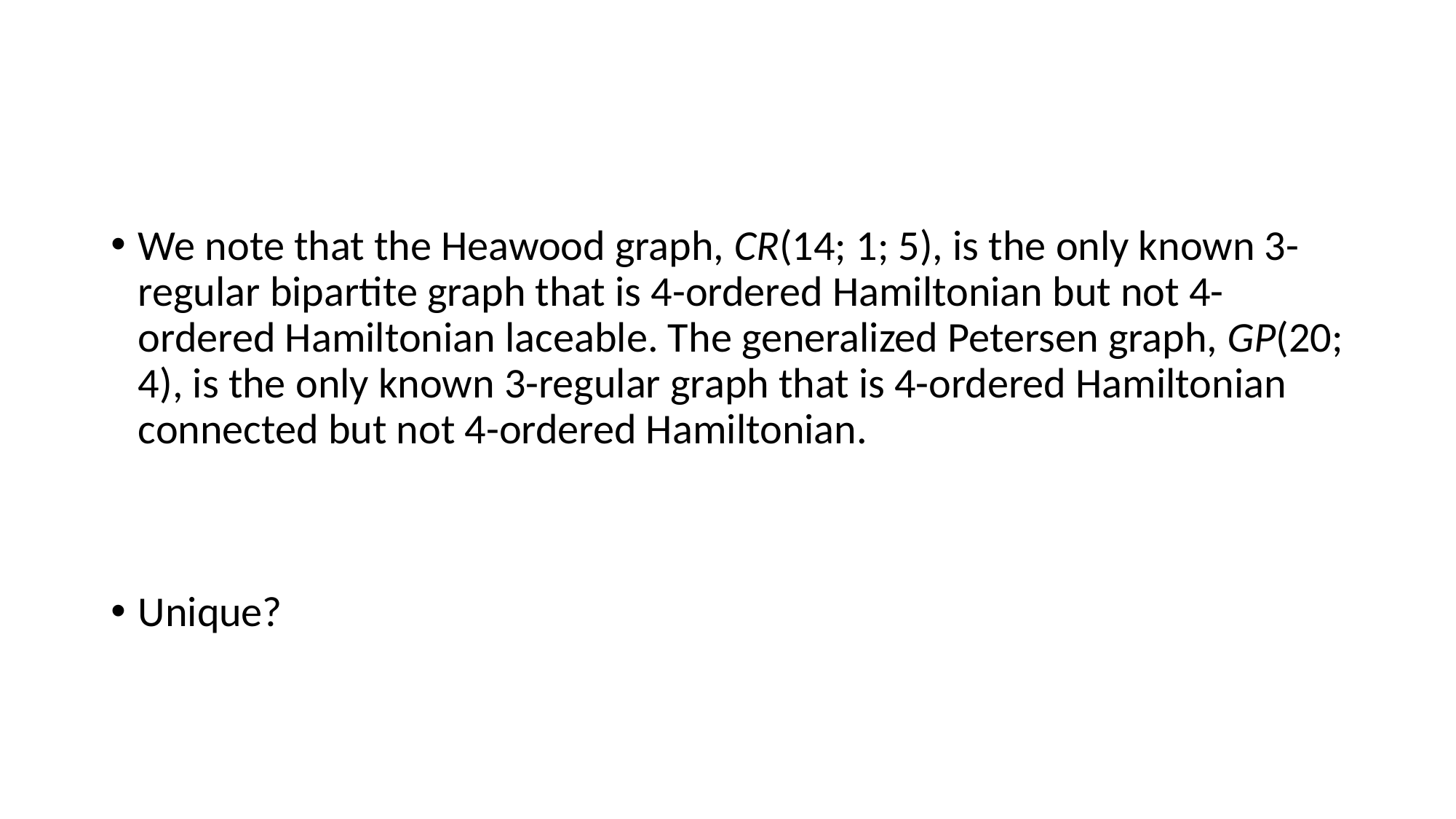

#
We note that the Heawood graph, CR(14; 1; 5), is the only known 3-regular bipartite graph that is 4-ordered Hamiltonian but not 4-ordered Hamiltonian laceable. The generalized Petersen graph, GP(20; 4), is the only known 3-regular graph that is 4-ordered Hamiltonian connected but not 4-ordered Hamiltonian.

Unique?